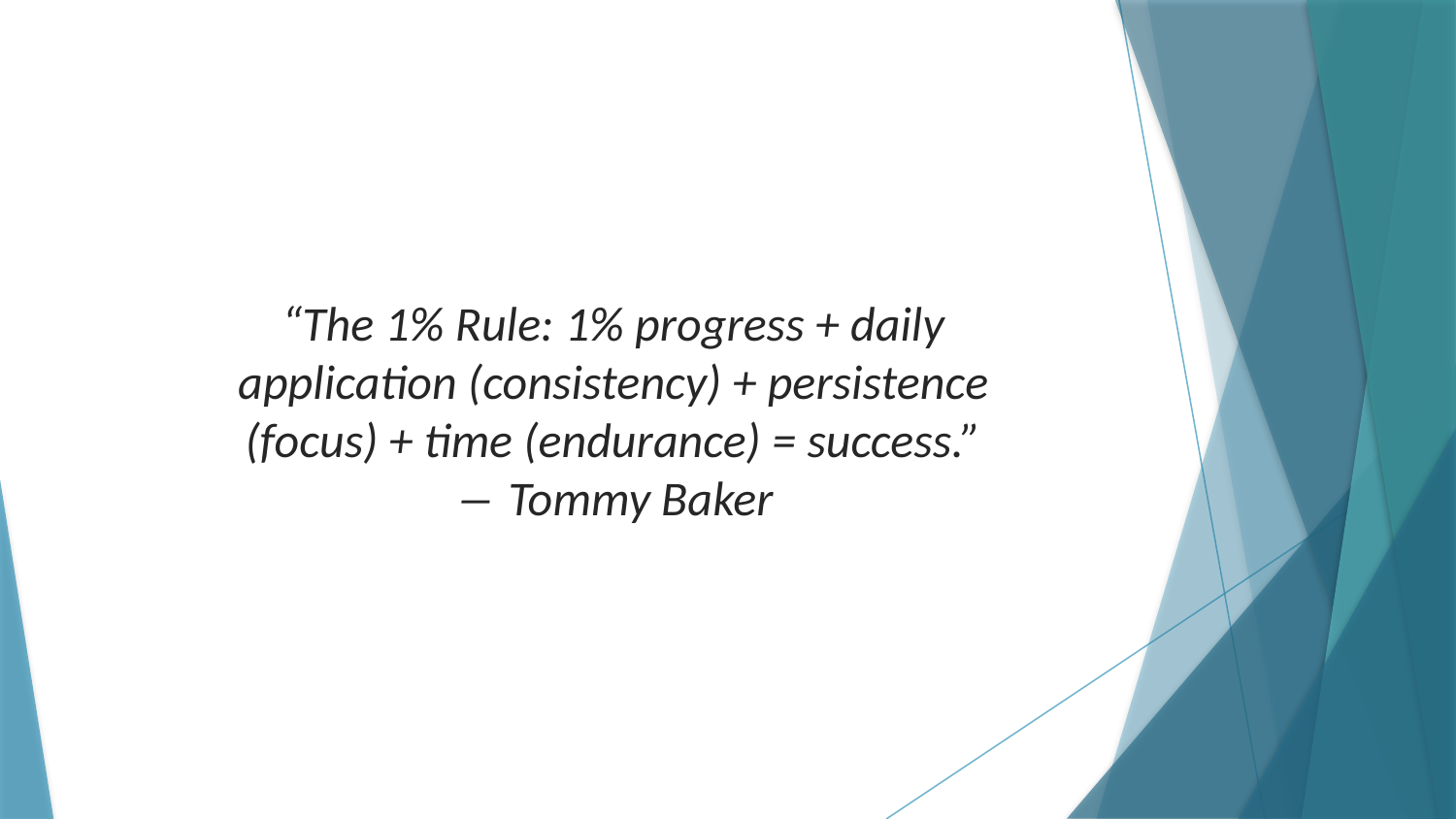

“The 1% Rule: 1% progress + daily application (consistency) + persistence (focus) + time (endurance) = success.”
― Tommy Baker